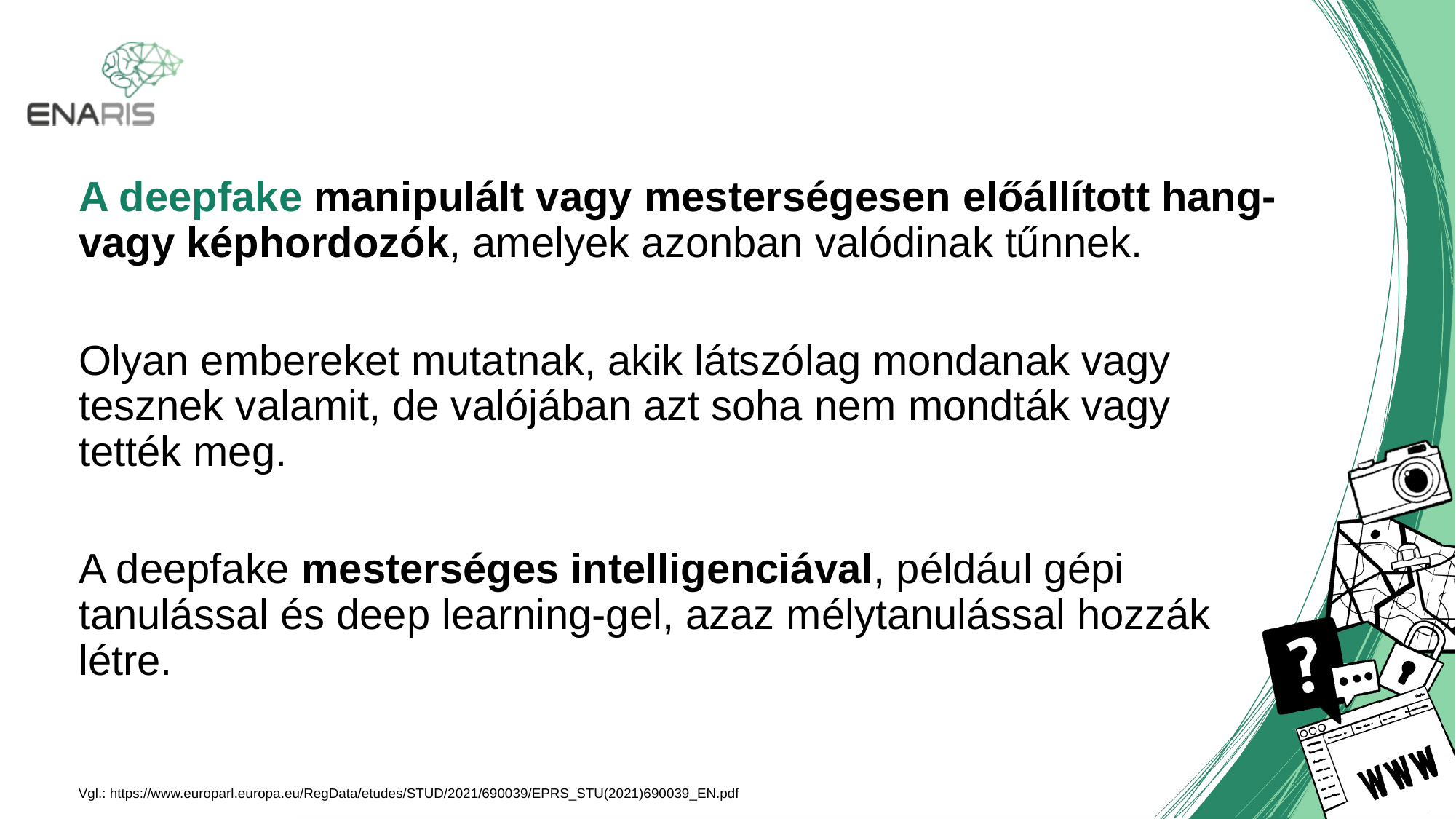

A deepfake manipulált vagy mesterségesen előállított hang- vagy képhordozók, amelyek azonban valódinak tűnnek.

Olyan embereket mutatnak, akik látszólag mondanak vagy tesznek valamit, de valójában azt soha nem mondták vagy tették meg.

A deepfake mesterséges intelligenciával, például gépi tanulással és deep learning-gel, azaz mélytanulással hozzák létre.

Vgl.: https://www.europarl.europa.eu/RegData/etudes/STUD/2021/690039/EPRS_STU(2021)690039_EN.pdf